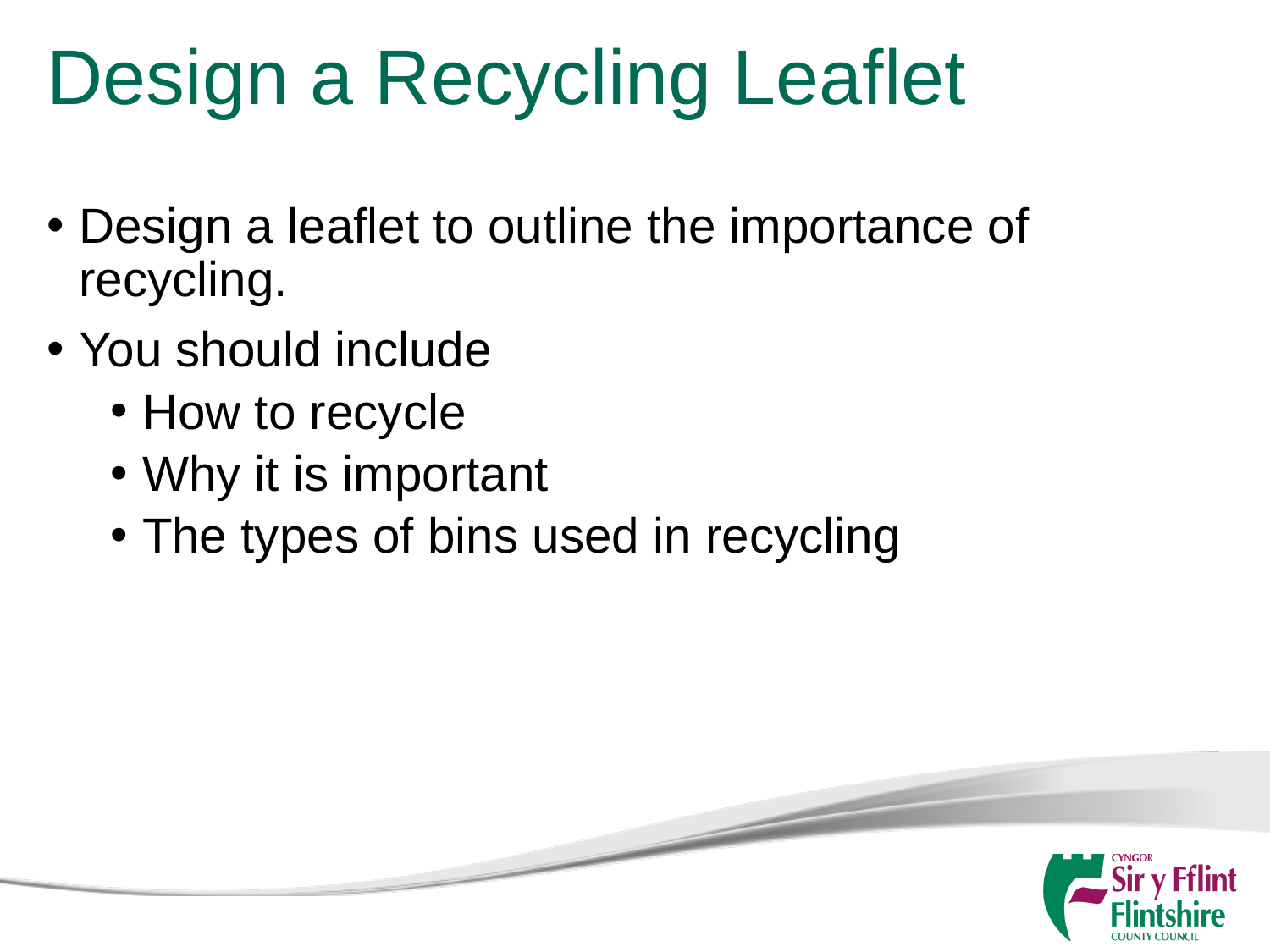

# Design a Recycling Leaflet
Design a leaflet to outline the importance of recycling.
You should include
How to recycle
Why it is important
The types of bins used in recycling